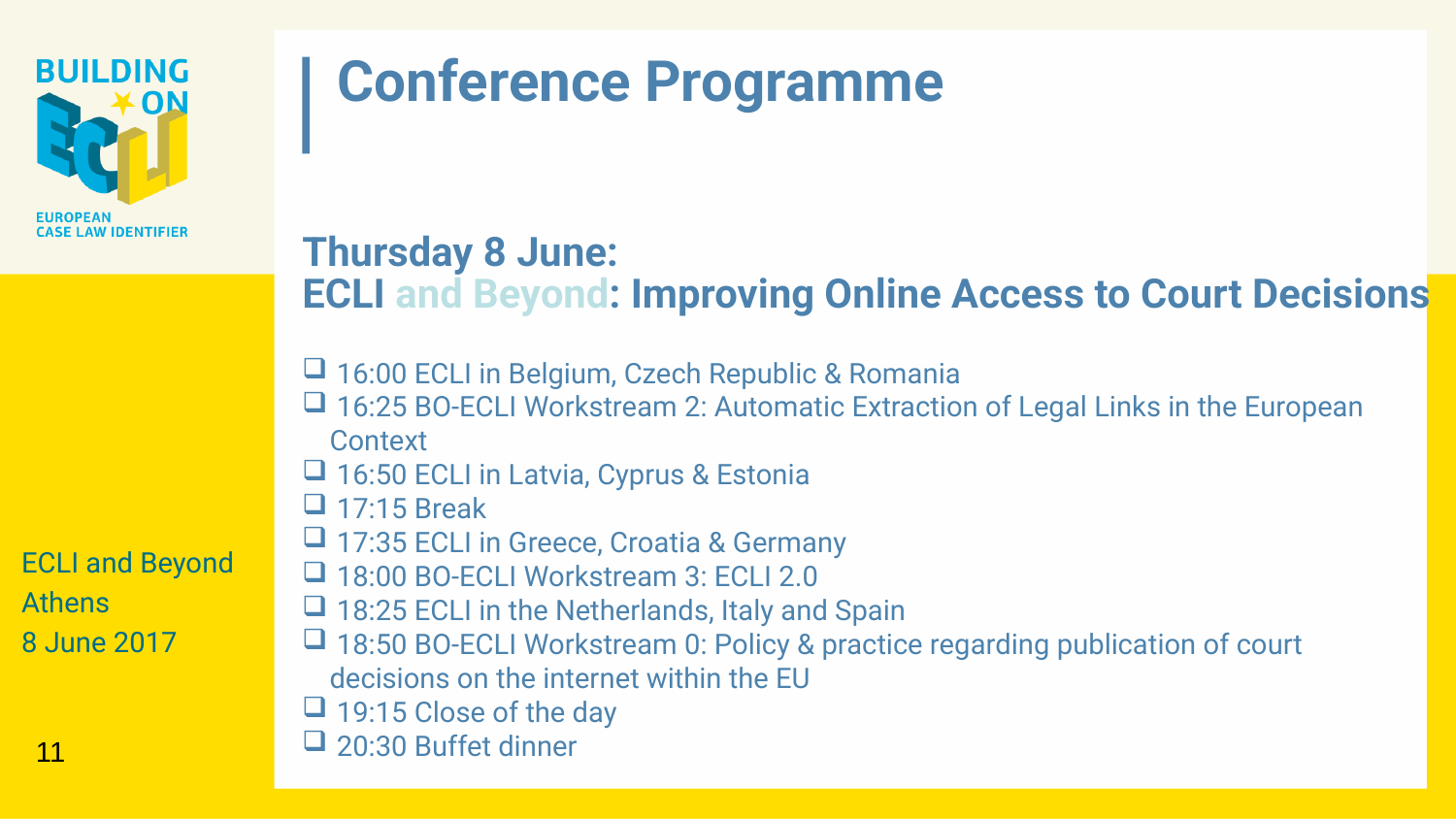

Conference Programme

Thursday 8 June:
ECLI and Beyond: Improving Online Access to Court Decisions
 16:00 ECLI in Belgium, Czech Republic & Romania
 16:25 BO-ECLI Workstream 2: Automatic Extraction of Legal Links in the European Context
 16:50 ECLI in Latvia, Cyprus & Estonia
 17:15 Break
 17:35 ECLI in Greece, Croatia & Germany
 18:00 BO-ECLI Workstream 3: ECLI 2.0
 18:25 ECLI in the Netherlands, Italy and Spain
 18:50 BO-ECLI Workstream 0: Policy & practice regarding publication of court decisions on the internet within the EU
 19:15 Close of the day
 20:30 Buffet dinner
ECLI and Beyond
Athens
8 June 2017
11